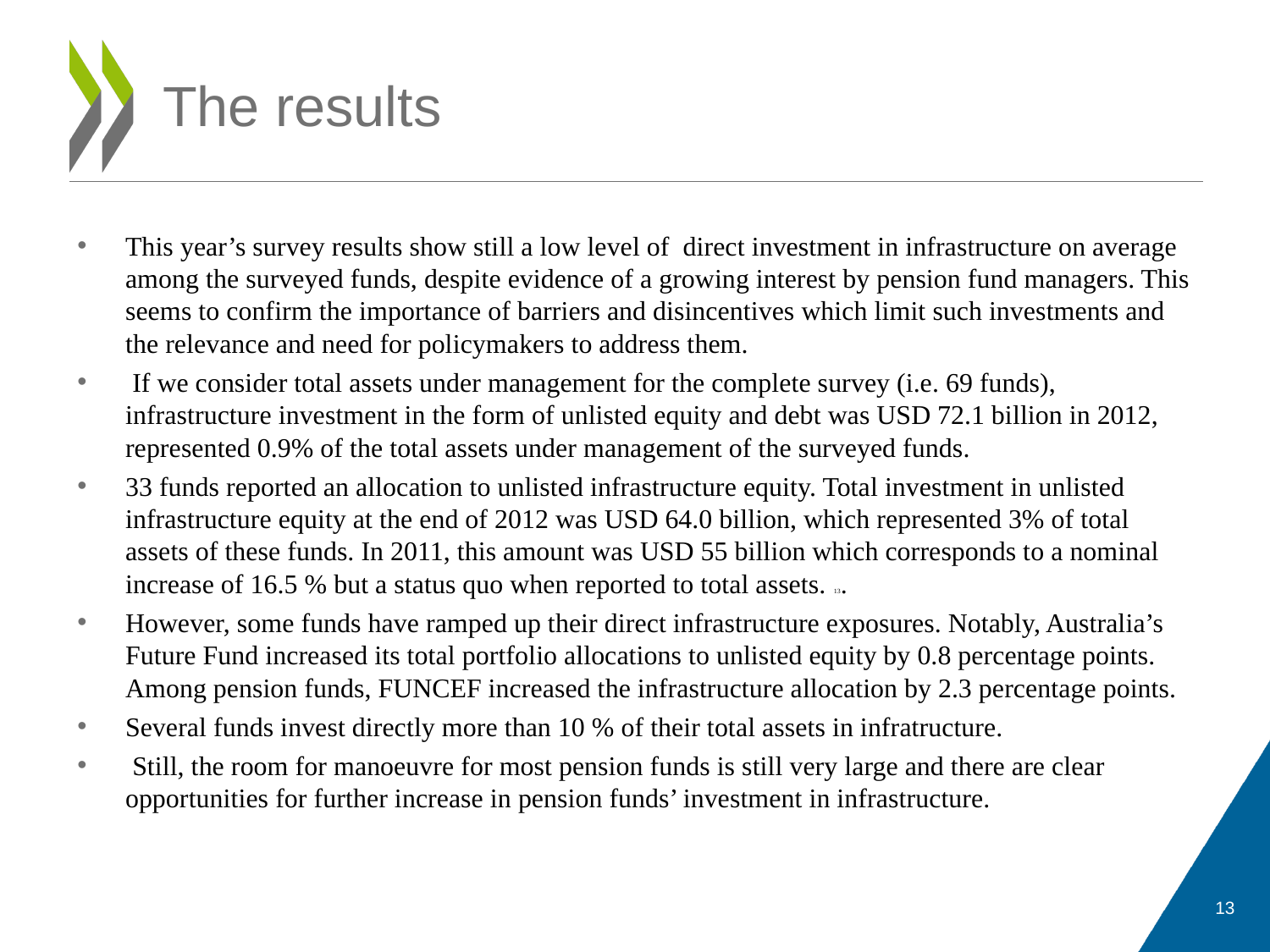

# The results
This year’s survey results show still a low level of  direct investment in infrastructure on average among the surveyed funds, despite evidence of a growing interest by pension fund managers. This seems to confirm the importance of barriers and disincentives which limit such investments and the relevance and need for policymakers to address them.
 If we consider total assets under management for the complete survey (i.e. 69 funds), infrastructure investment in the form of unlisted equity and debt was USD 72.1 billion in 2012, represented 0.9% of the total assets under management of the surveyed funds.
33 funds reported an allocation to unlisted infrastructure equity. Total investment in unlisted infrastructure equity at the end of 2012 was USD 64.0 billion, which represented 3% of total assets of these funds. In 2011, this amount was USD 55 billion which corresponds to a nominal increase of 16.5 % but a status quo when reported to total assets. 13.
However, some funds have ramped up their direct infrastructure exposures. Notably, Australia’s Future Fund increased its total portfolio allocations to unlisted equity by 0.8 percentage points. Among pension funds, FUNCEF increased the infrastructure allocation by 2.3 percentage points.
Several funds invest directly more than 10 % of their total assets in infratructure.
 Still, the room for manoeuvre for most pension funds is still very large and there are clear opportunities for further increase in pension funds’ investment in infrastructure.

13